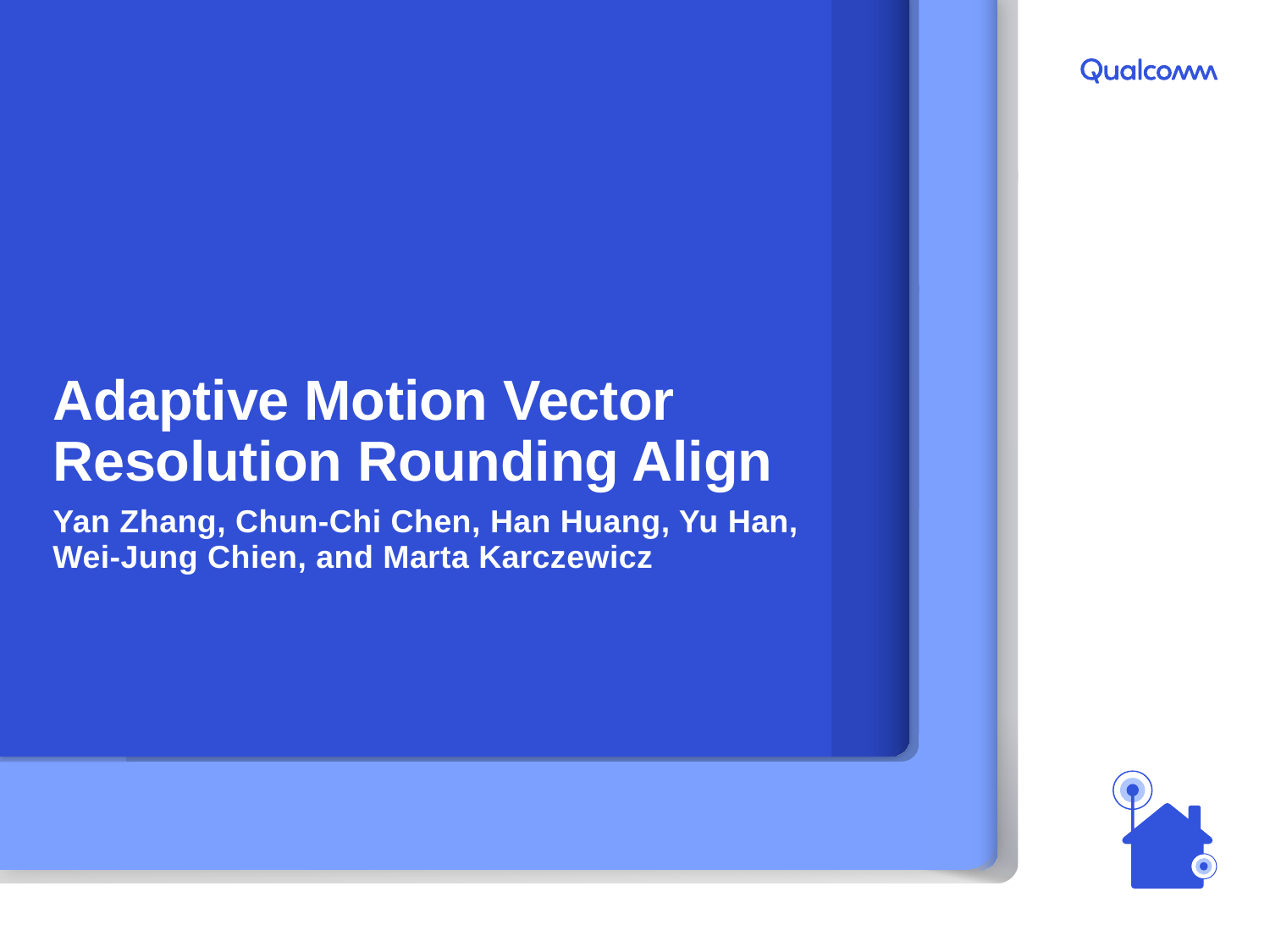

# Adaptive Motion Vector Resolution Rounding Align
Yan Zhang, Chun-Chi Chen, Han Huang, Yu Han, Wei-Jung Chien, and Marta Karczewicz